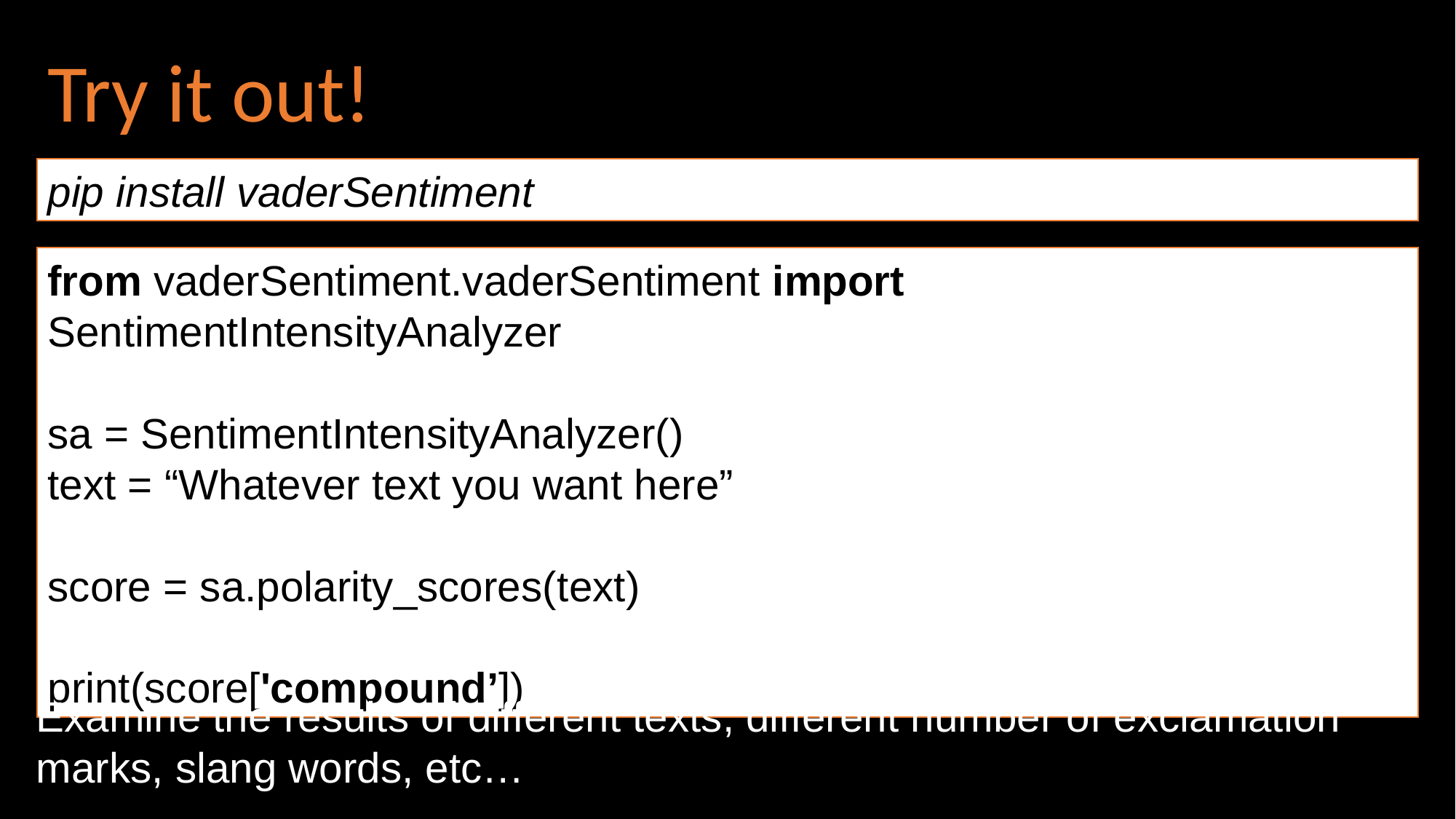

Try it out!

pip install vaderSentiment
from vaderSentiment.vaderSentiment import SentimentIntensityAnalyzer
sa = SentimentIntensityAnalyzer()
text = “Whatever text you want here”
score = sa.polarity_scores(text)
print(score['compound’])
Examine the results of different texts, different number of exclamation marks, slang words, etc…